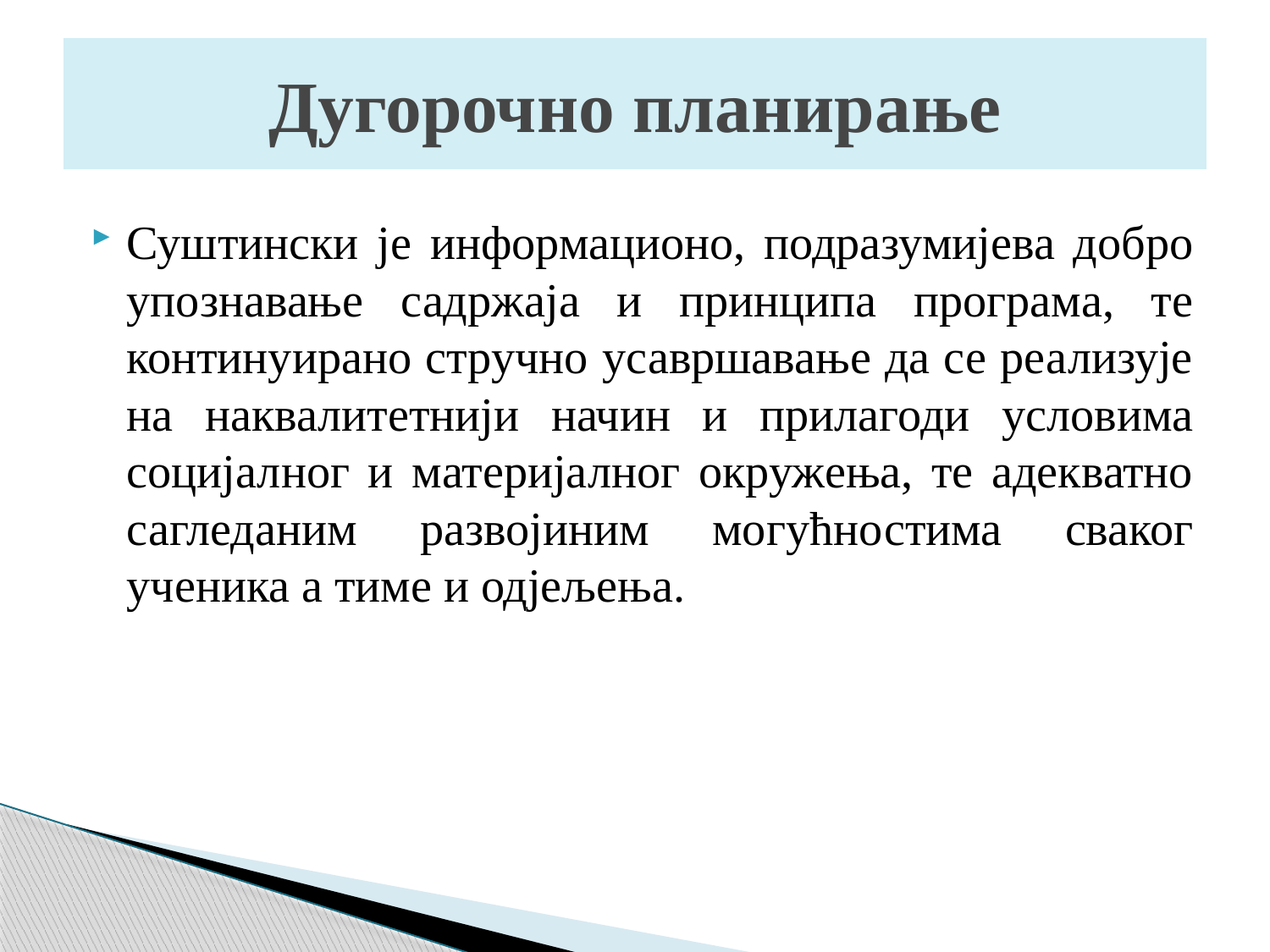

# Дугорочно планирање
Суштински је информационо, подразумијева добро упознавање садржаја и принципа програма, те континуирано стручно усавршавање да се реализује на наквалитетнији начин и прилагоди условима социјалног и материјалног окружења, те адекватно сагледаним развојиним могућностима сваког ученика а тиме и одјељења.